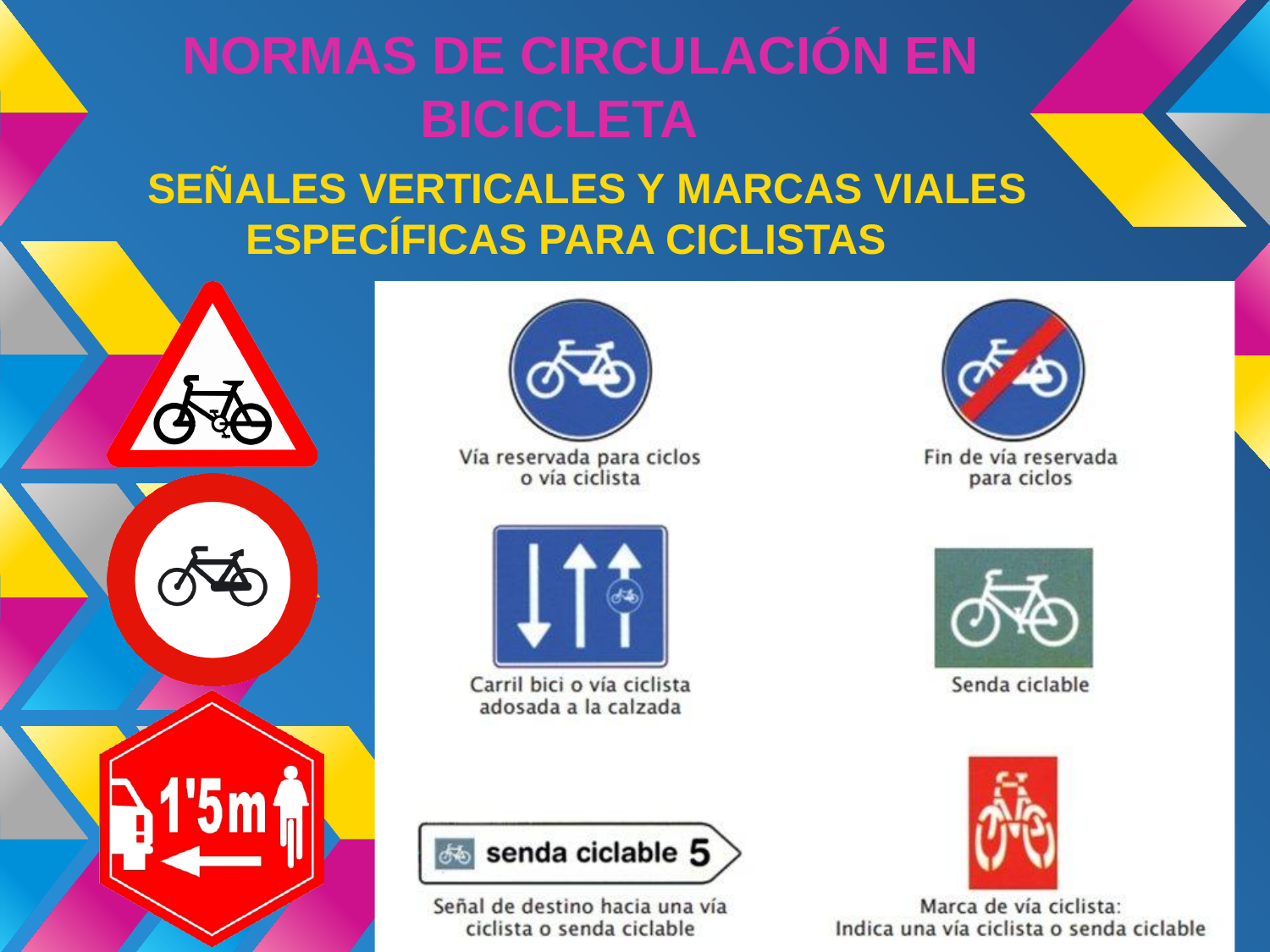

# NORMAS DE CIRCULACIÓN EN BICICLETA
SEÑALES VERTICALES Y MARCAS VIALES ESPECÍFICAS PARA CICLISTAS